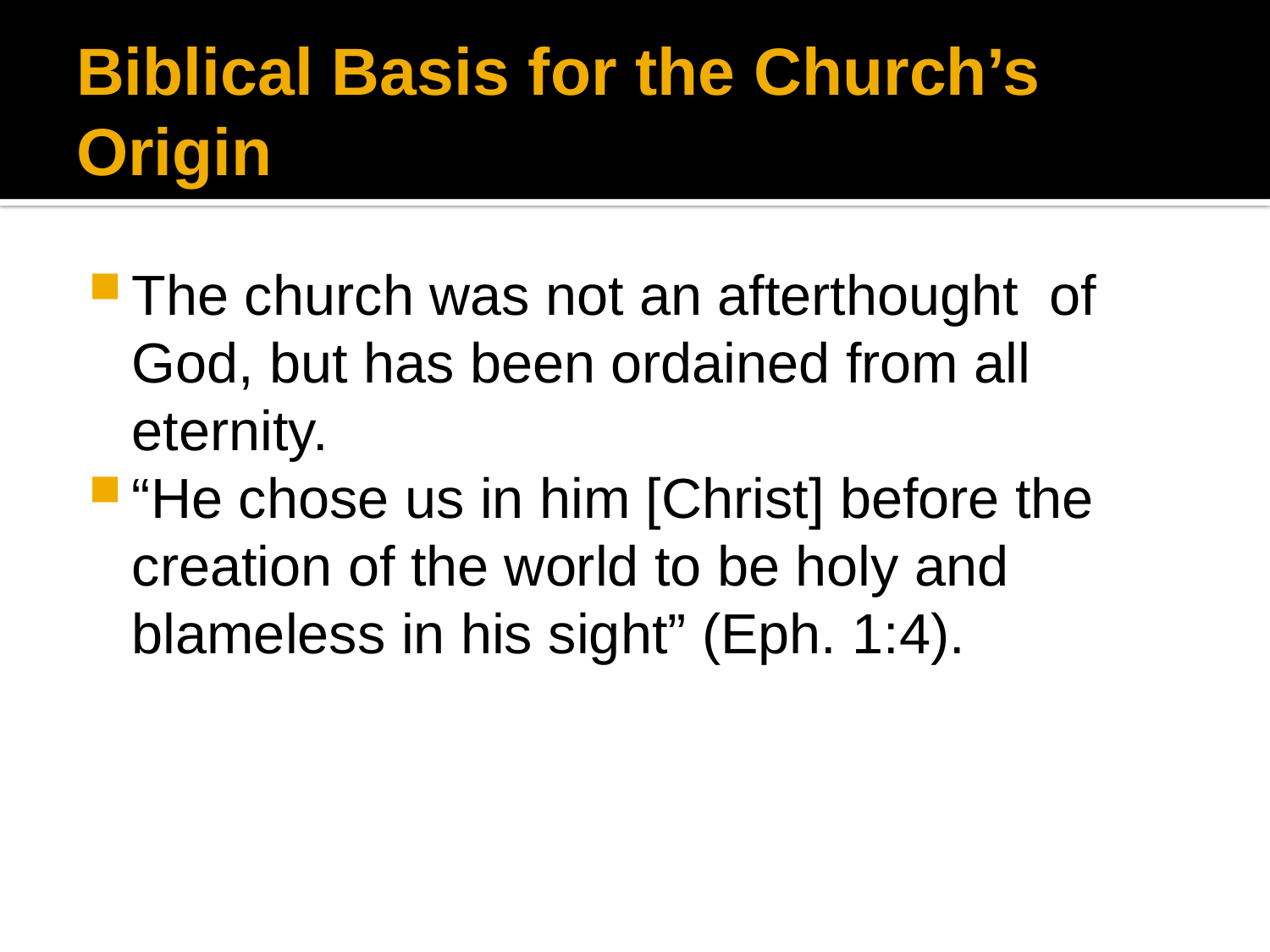

# Biblical Basis for the Church’s Origin
The church was not an afterthought  of God, but has been ordained from all eternity.
“He chose us in him [Christ] before the creation of the world to be holy and blameless in his sight” (Eph. 1:4).